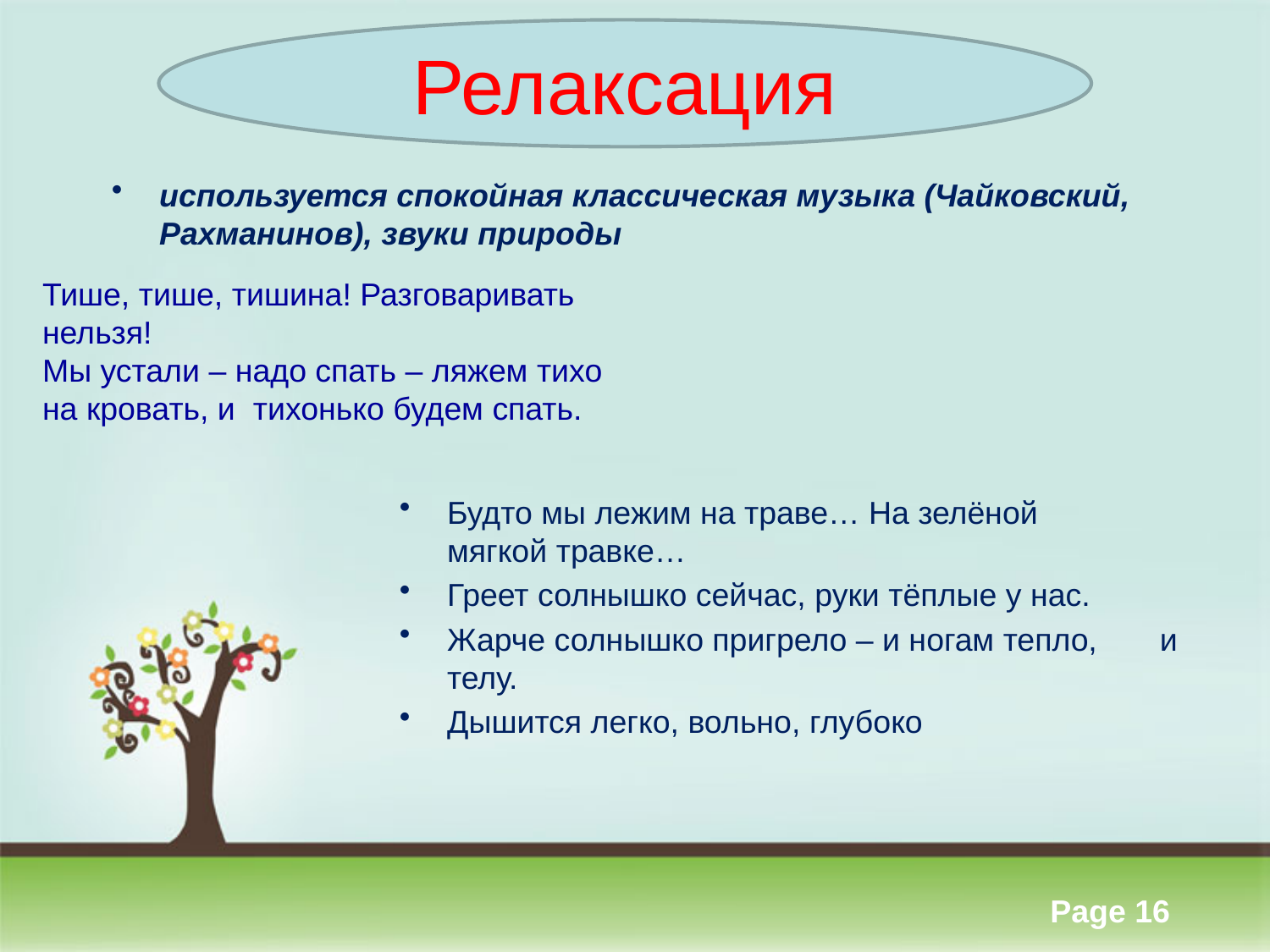

Релаксация
#
используется спокойная классическая музыка (Чайковский, Рахманинов), звуки природы

Тише, тише, тишина! Разговаривать нельзя! 
Мы устали – надо спать – ляжем тихо на кровать, и  тихонько будем спать.

Будто мы лежим на траве… На зелёной       мягкой травке…
Греет солнышко сейчас, руки тёплые у нас.
Жарче солнышко пригрело – и ногам тепло,       и телу.
Дышится легко, вольно, глубоко